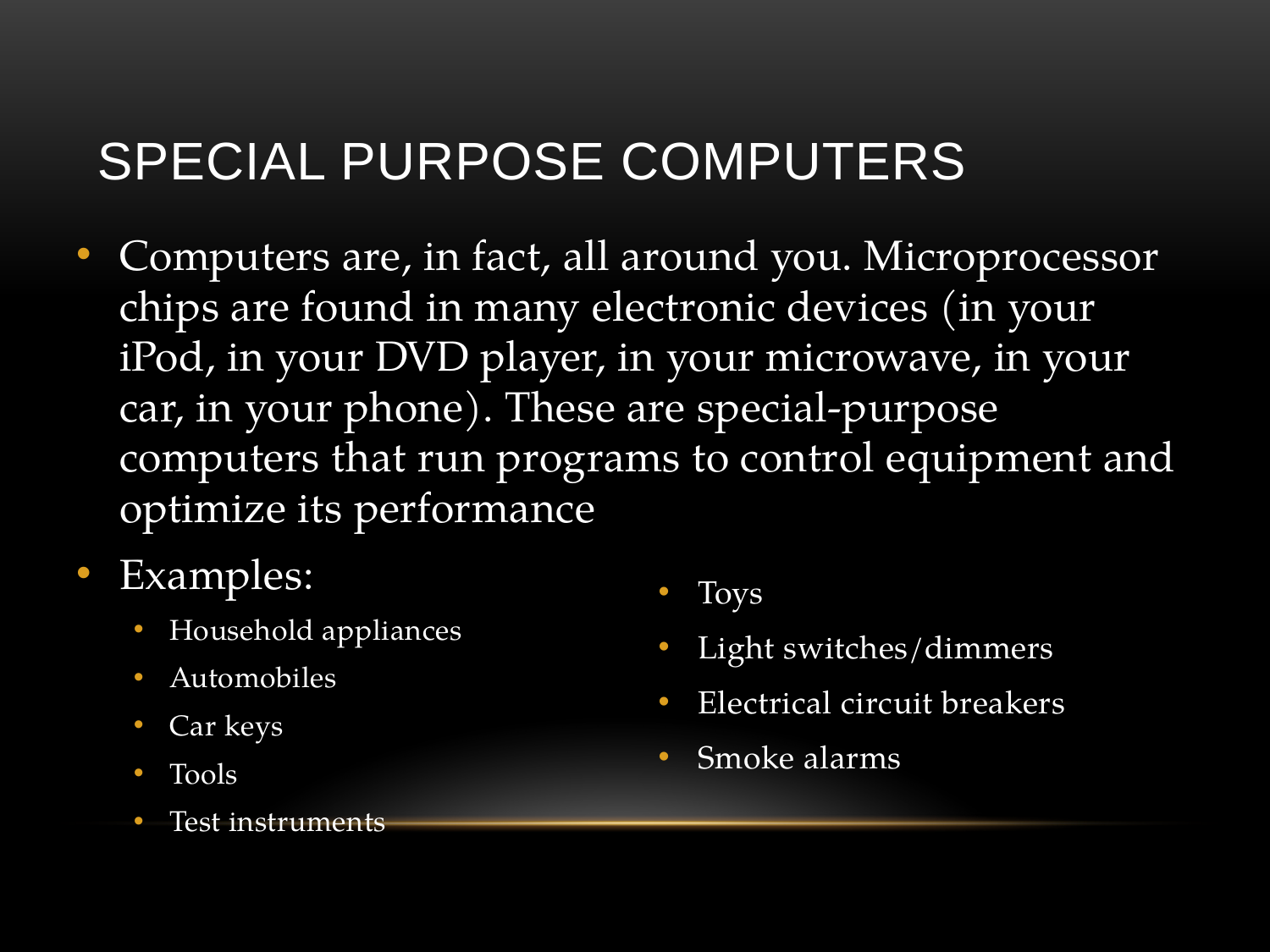

# Special Purpose Computers
Computers are, in fact, all around you. Microprocessor chips are found in many electronic devices (in your iPod, in your DVD player, in your microwave, in your car, in your phone). These are special-purpose computers that run programs to control equipment and optimize its performance
Examples:
Household appliances
Automobiles
Car keys
Tools
Test instruments
Toys
Light switches/dimmers
Electrical circuit breakers
Smoke alarms